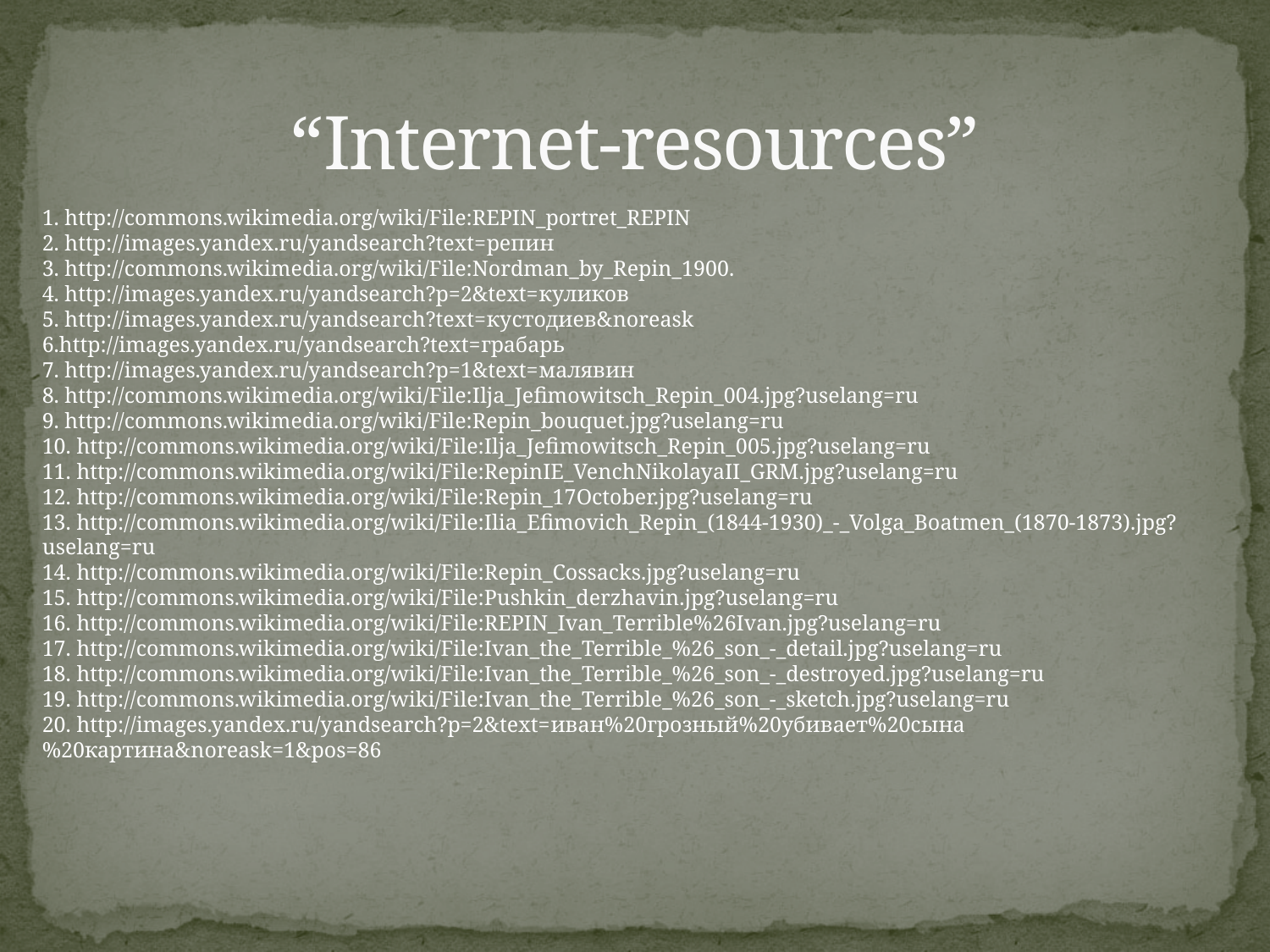

# “Internet-resources”
1. http://commons.wikimedia.org/wiki/File:REPIN_portret_REPIN
2. http://images.yandex.ru/yandsearch?text=репин
3. http://commons.wikimedia.org/wiki/File:Nordman_by_Repin_1900.
4. http://images.yandex.ru/yandsearch?p=2&text=куликов
5. http://images.yandex.ru/yandsearch?text=кустодиев&noreask
6.http://images.yandex.ru/yandsearch?text=грабарь
7. http://images.yandex.ru/yandsearch?p=1&text=малявин
8. http://commons.wikimedia.org/wiki/File:Ilja_Jefimowitsch_Repin_004.jpg?uselang=ru
9. http://commons.wikimedia.org/wiki/File:Repin_bouquet.jpg?uselang=ru
10. http://commons.wikimedia.org/wiki/File:Ilja_Jefimowitsch_Repin_005.jpg?uselang=ru
11. http://commons.wikimedia.org/wiki/File:RepinIE_VenchNikolayaII_GRM.jpg?uselang=ru
12. http://commons.wikimedia.org/wiki/File:Repin_17October.jpg?uselang=ru
13. http://commons.wikimedia.org/wiki/File:Ilia_Efimovich_Repin_(1844-1930)_-_Volga_Boatmen_(1870-1873).jpg?uselang=ru
14. http://commons.wikimedia.org/wiki/File:Repin_Cossacks.jpg?uselang=ru
15. http://commons.wikimedia.org/wiki/File:Pushkin_derzhavin.jpg?uselang=ru
16. http://commons.wikimedia.org/wiki/File:REPIN_Ivan_Terrible%26Ivan.jpg?uselang=ru
17. http://commons.wikimedia.org/wiki/File:Ivan_the_Terrible_%26_son_-_detail.jpg?uselang=ru
18. http://commons.wikimedia.org/wiki/File:Ivan_the_Terrible_%26_son_-_destroyed.jpg?uselang=ru
19. http://commons.wikimedia.org/wiki/File:Ivan_the_Terrible_%26_son_-_sketch.jpg?uselang=ru
20. http://images.yandex.ru/yandsearch?p=2&text=иван%20грозный%20убивает%20сына%20картина&noreask=1&pos=86